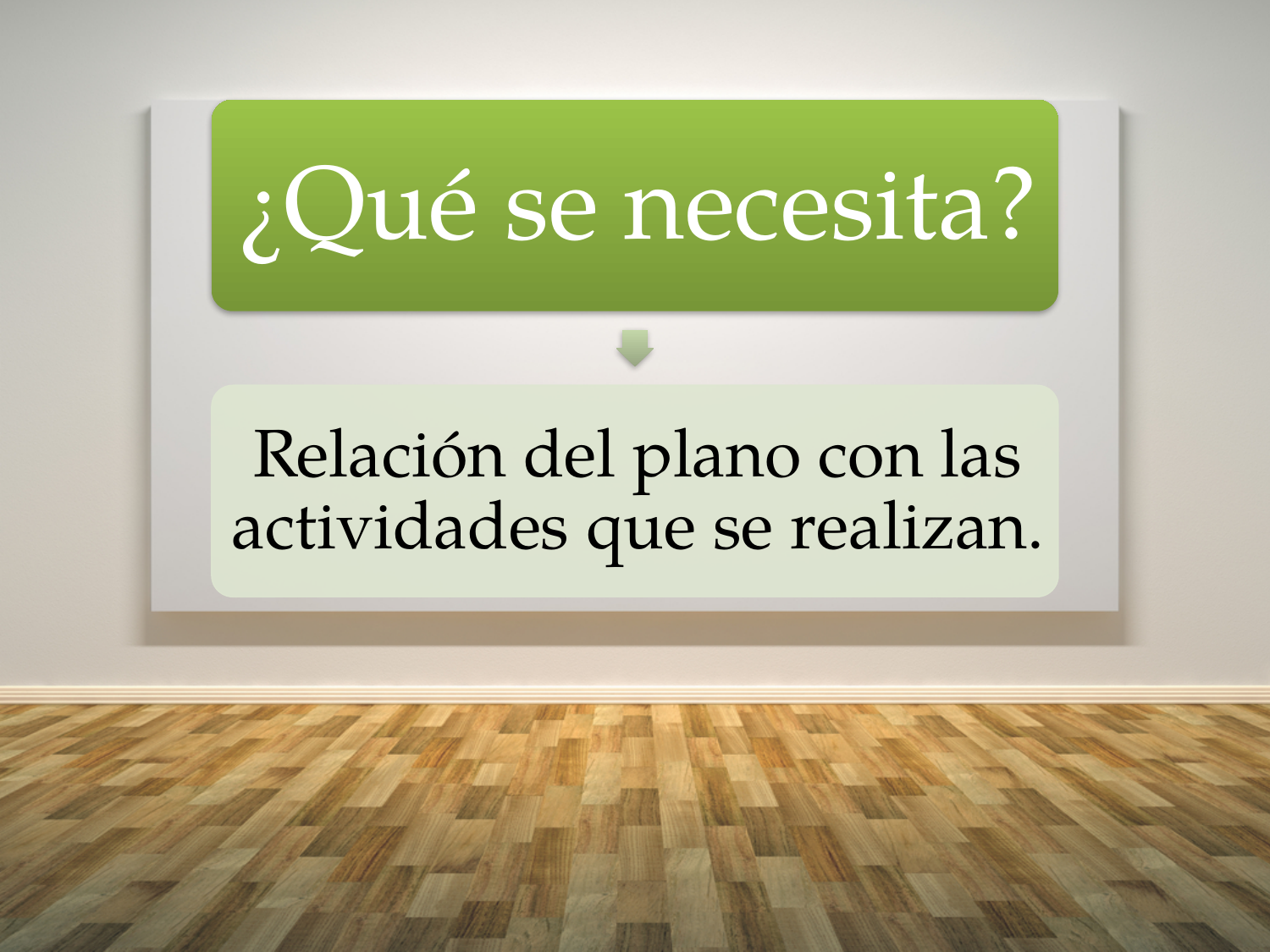

¿Qué se necesita?
Relación del plano con las actividades que se realizan.